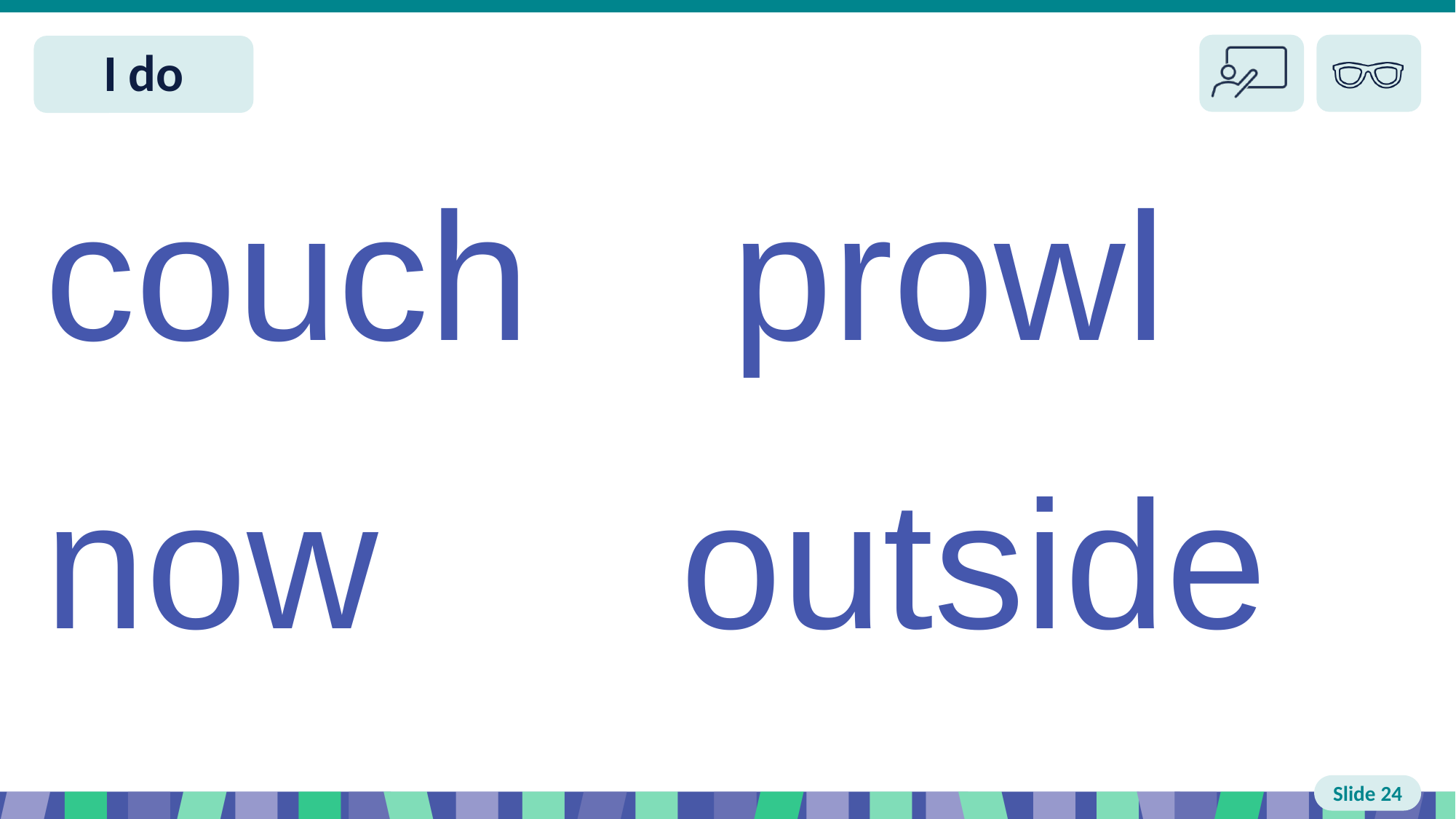

Slide 24 I do
couch    prowl
now      outside